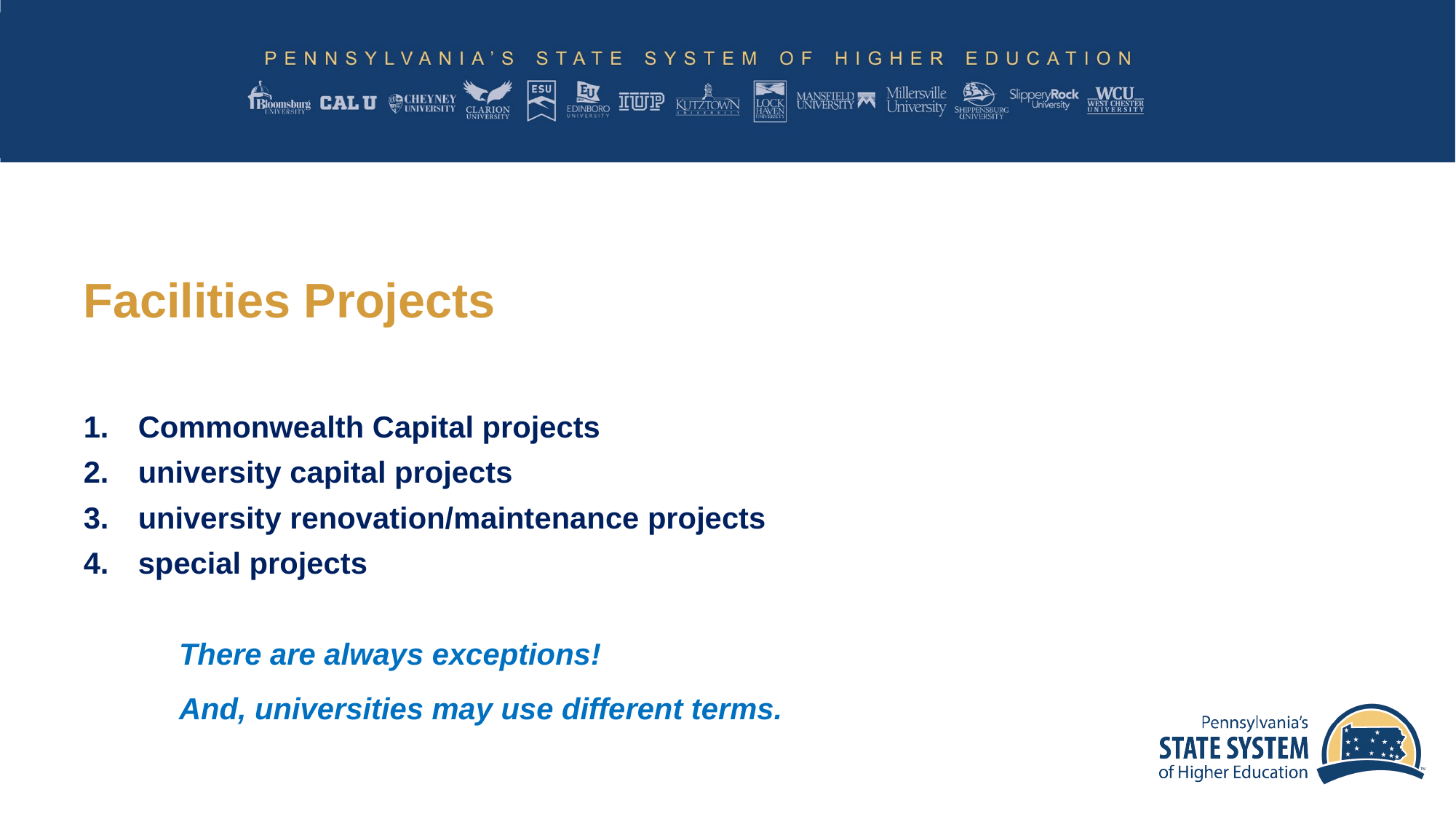

Facilities Projects

Commonwealth Capital projects
university capital projects
university renovation/maintenance projects
special projects

There are always exceptions!
And, universities may use different terms.